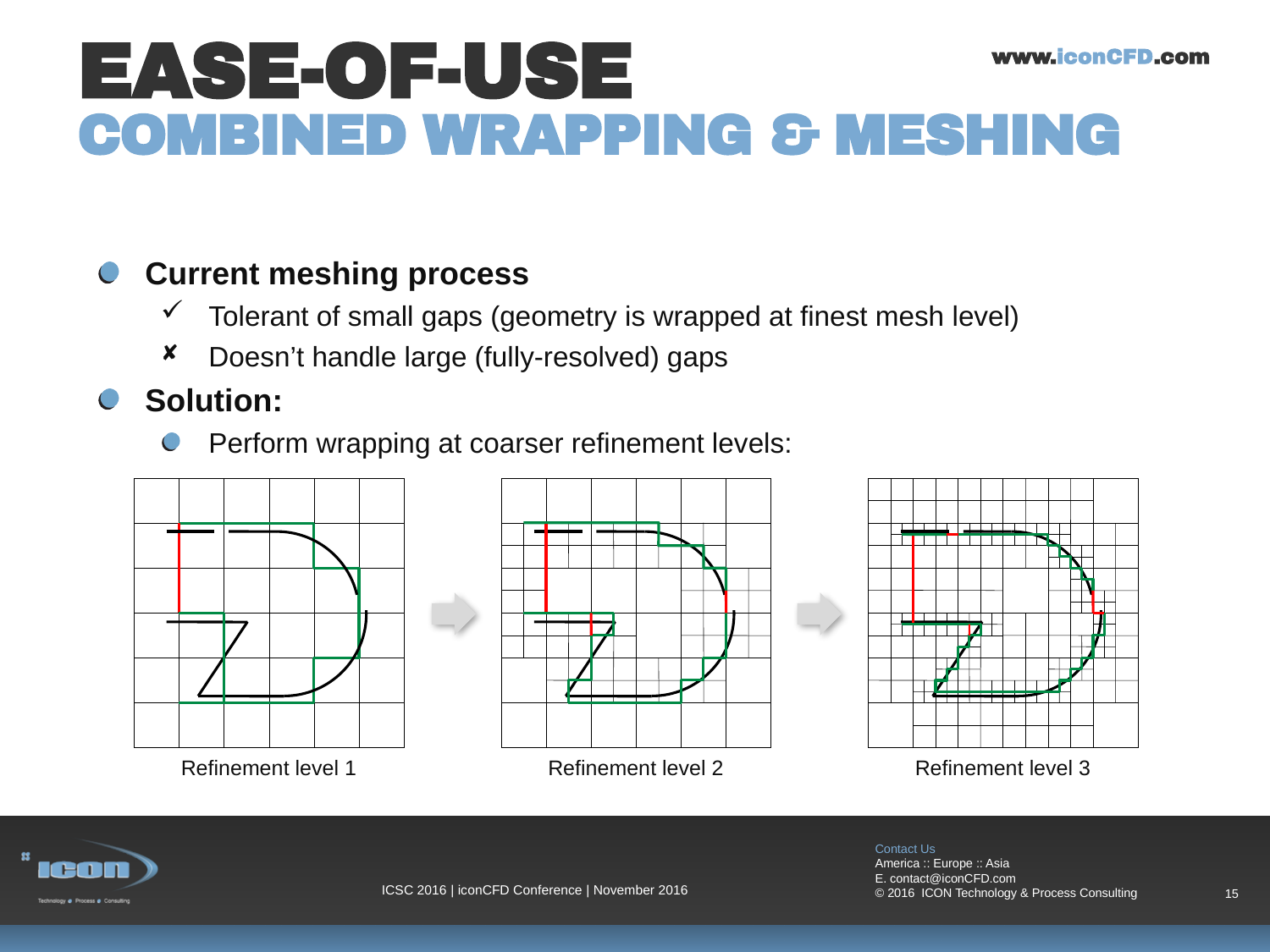

# EASE-OF-USE
COMBINED WRAPPING & MESHING
Current meshing process
Tolerant of small gaps (geometry is wrapped at finest mesh level)
Doesn’t handle large (fully-resolved) gaps
Solution:
Perform wrapping at coarser refinement levels:

Refinement level 1

Refinement level 2

Refinement level 3

ICSC 2016 | iconCFD Conference | November 2016